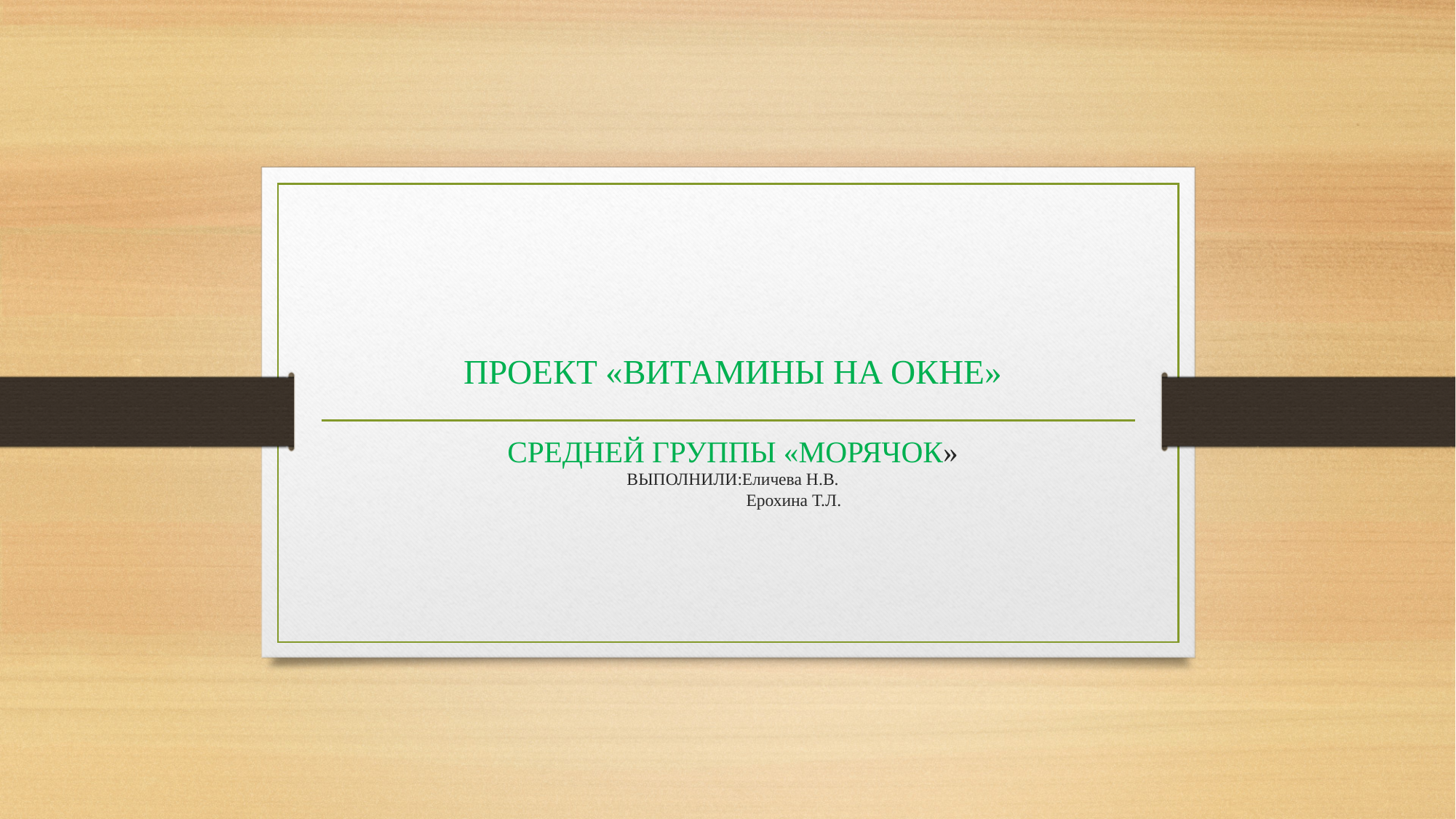

# ПРОЕКТ «ВИТАМИНЫ НА ОКНЕ» СРЕДНЕЙ ГРУППЫ «МОРЯЧОК» ВЫПОЛНИЛИ:Еличева Н.В. Ерохина Т.Л.